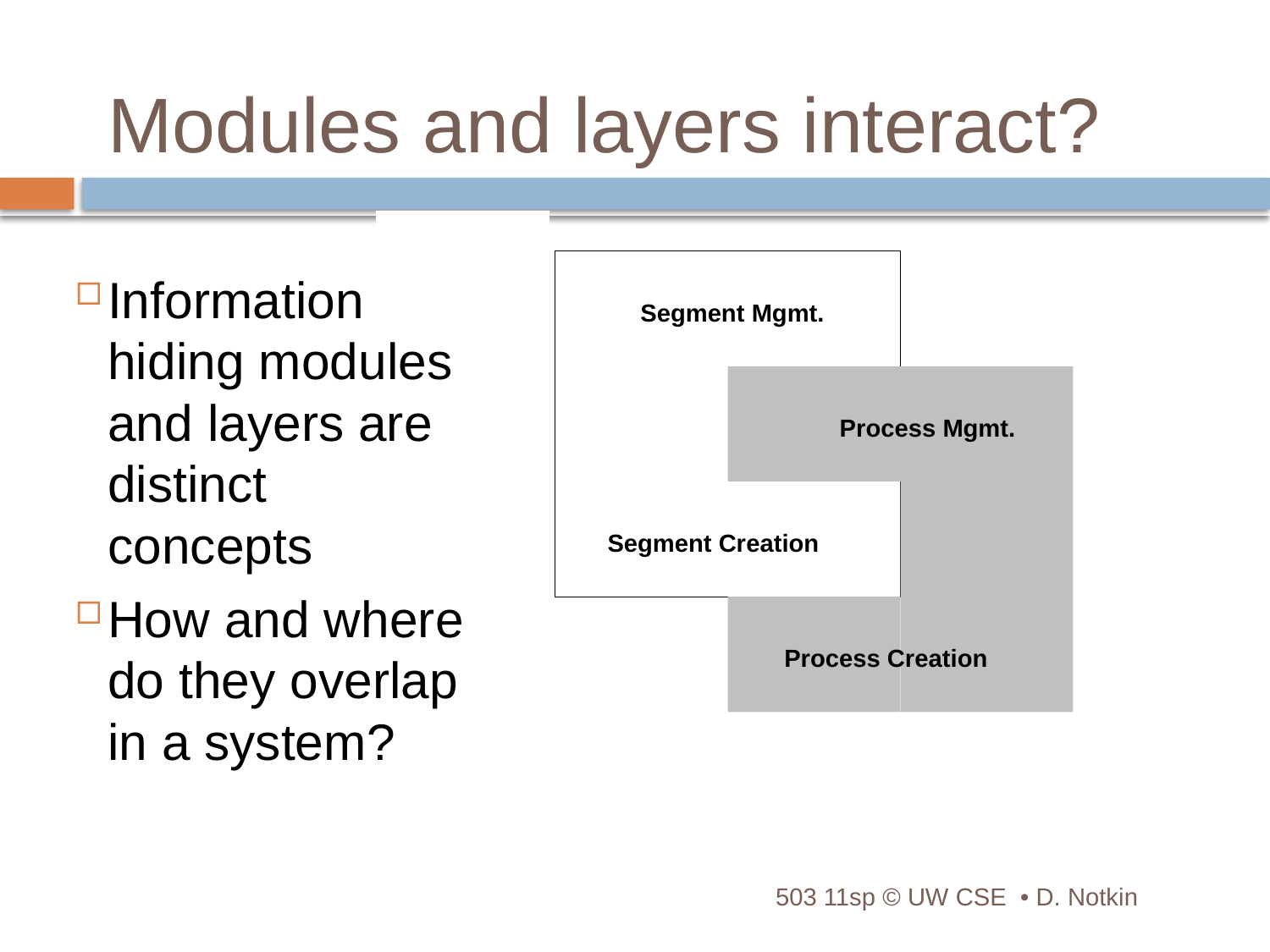

# Modules and layers interact?

Segment Mgmt.

Process Mgmt.

Segment Creation

Process Creation
Information hiding modules and layers are distinct concepts
How and where do they overlap in a system?

503 11sp © UW CSE  • D. Notkin
30